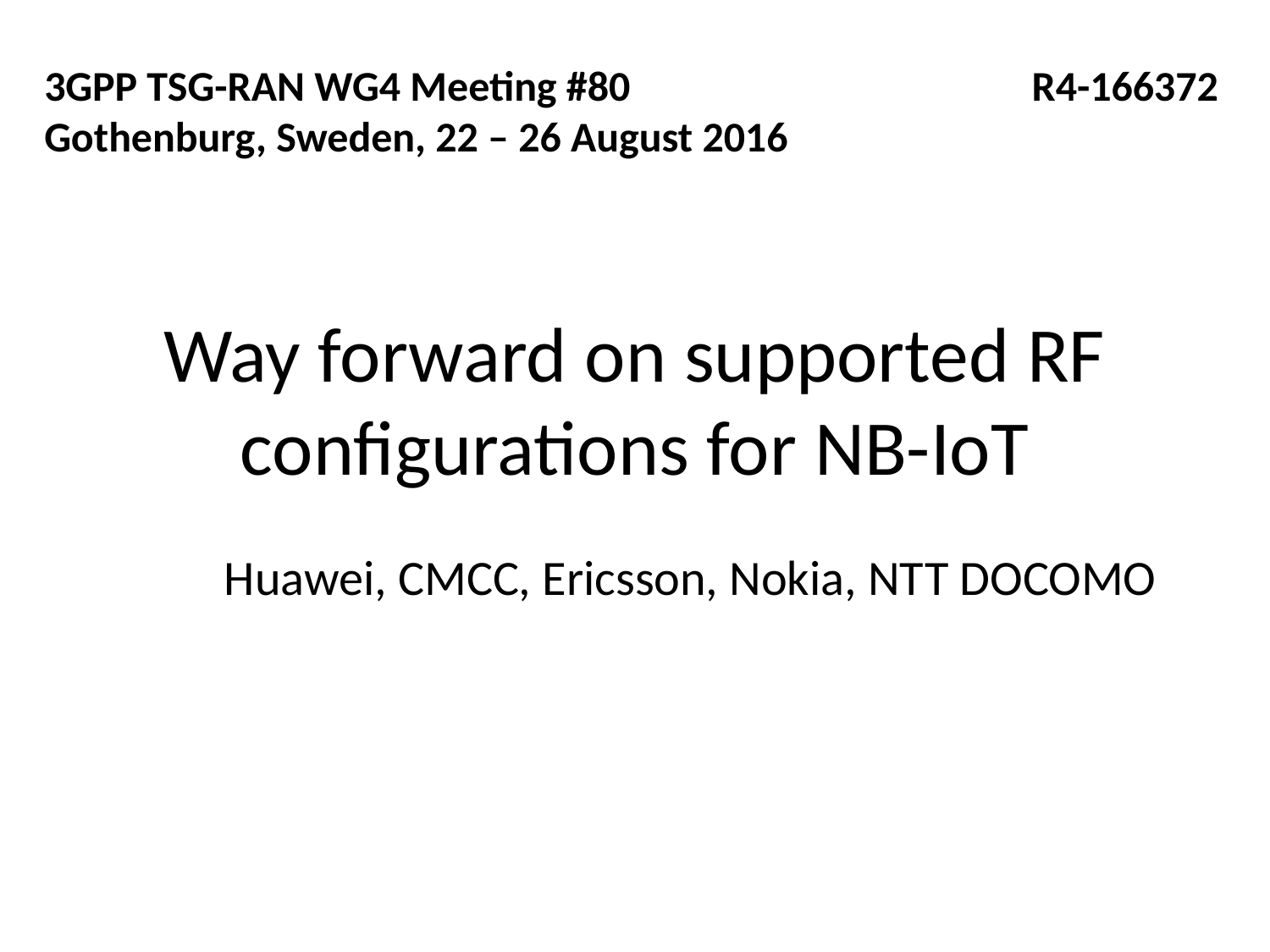

3GPP TSG-RAN WG4 Meeting #80	                                     R4-166372
Gothenburg, Sweden, 22 – 26 August 2016

# Way forward on supported RF configurations for NB-IoT
	Huawei, CMCC, Ericsson, Nokia, NTT DOCOMO